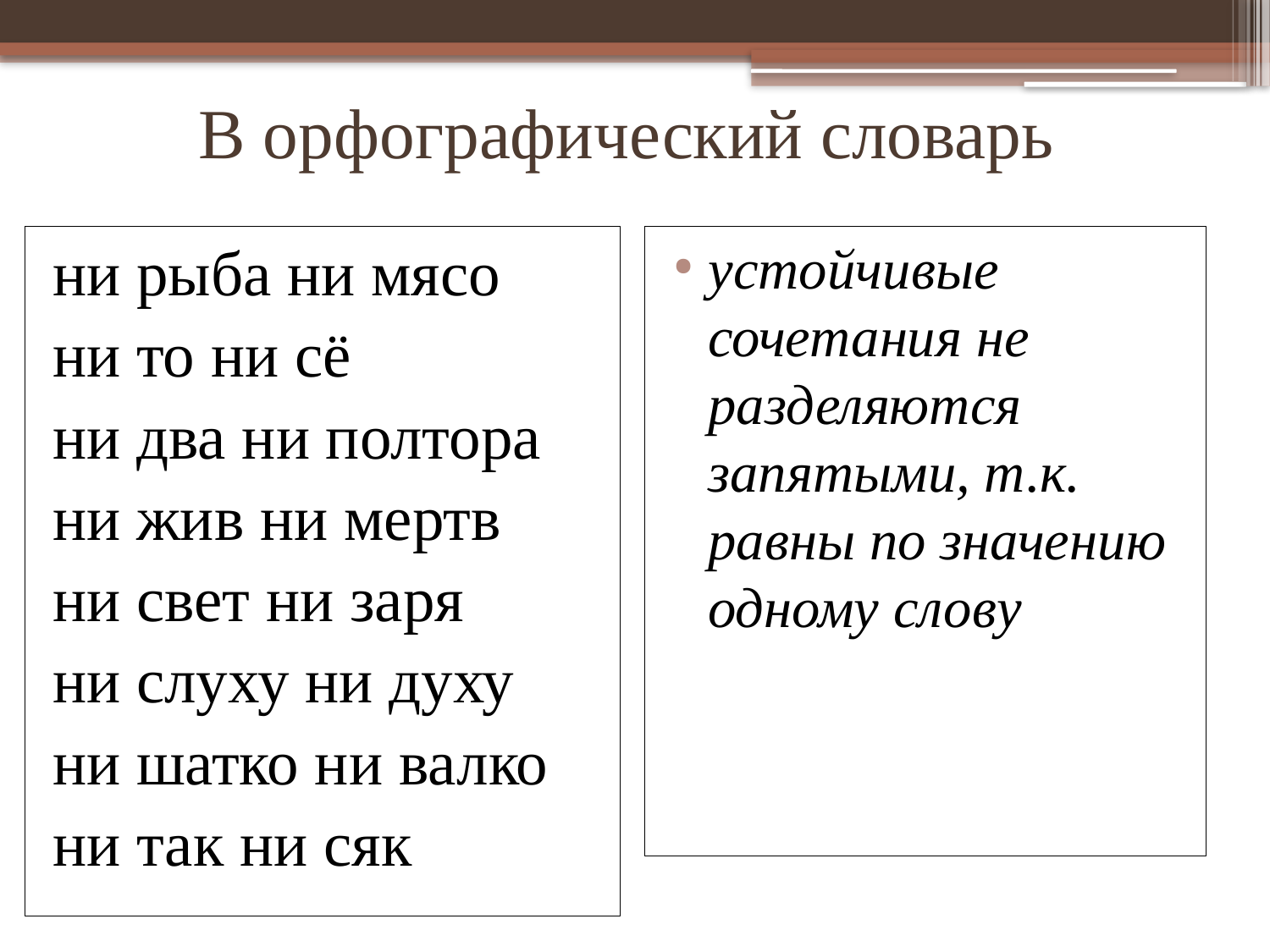

# В орфографический словарь
ни рыба ни мясо
ни то ни сё
ни два ни полтора
ни жив ни мертв
ни свет ни заря
ни слуху ни духу
ни шатко ни валко
ни так ни сяк

устойчивые сочетания не разделяются запятыми, т.к. равны по значению одному слову